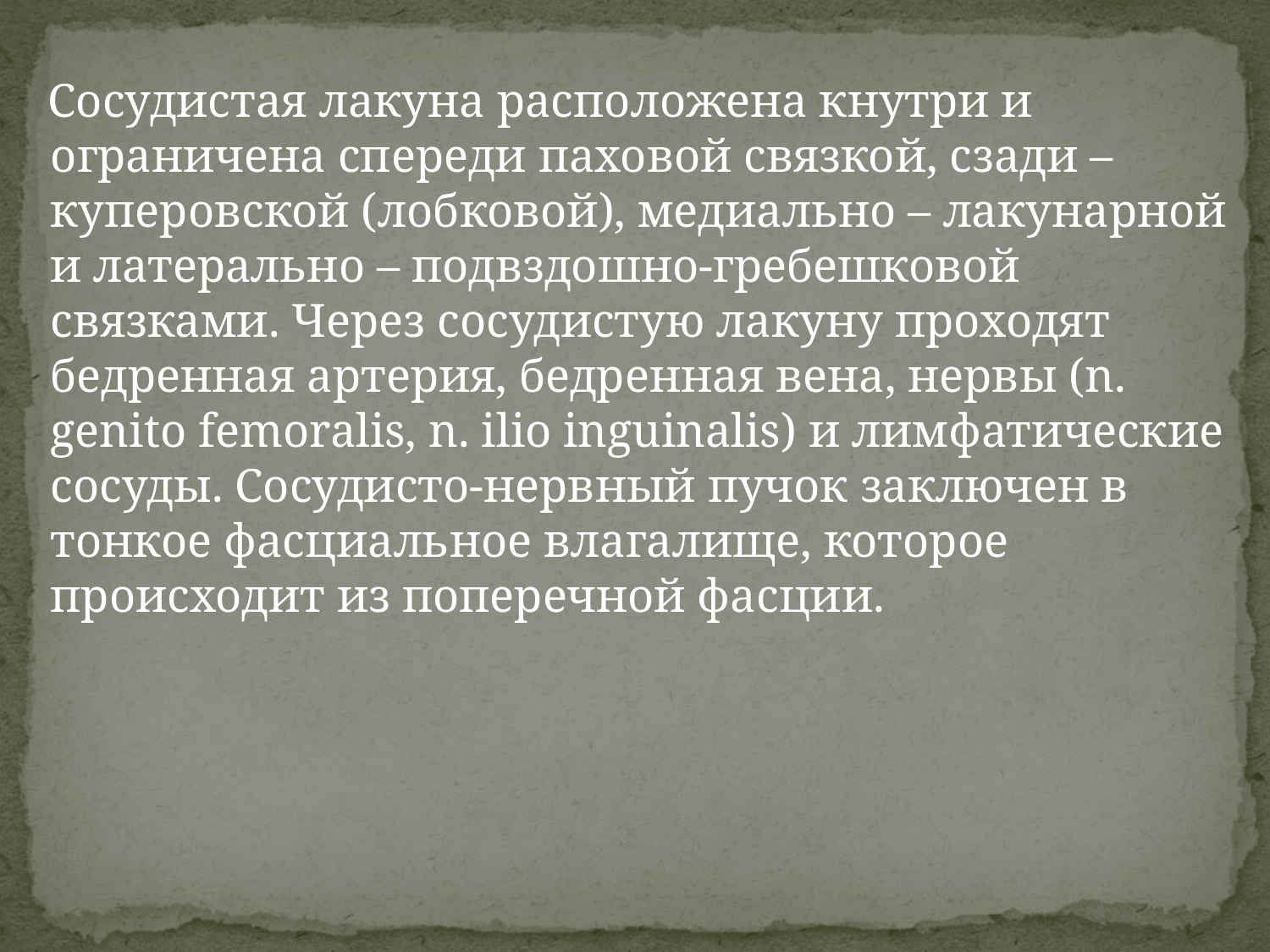

Сосудистая лакуна расположена кнутри и ограничена спереди паховой связкой, сзади – куперовской (лобковой), медиально – лакунарной и латерально – подвздошно-гребешковой связками. Через сосудистую лакуну проходят бедренная артерия, бедренная вена, нервы (n. genito femoralis, n. ilio inguinalis) и лимфатические сосуды. Сосудисто-нервный пучок заключен в тонкое фасциальное влагалище, которое происходит из поперечной фасции.